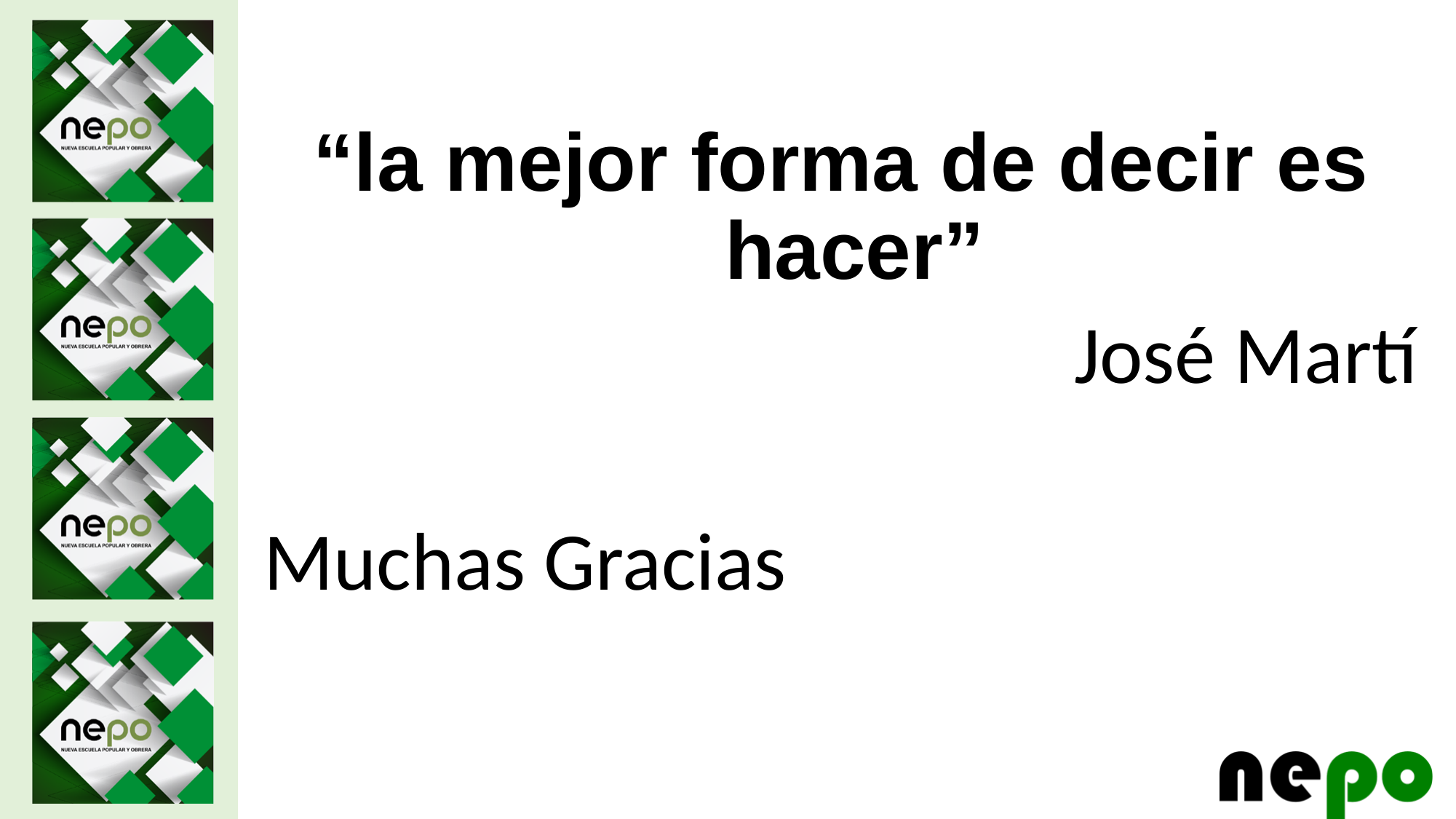

“la mejor forma de decir es hacer”
José Martí

Muchas Gracias